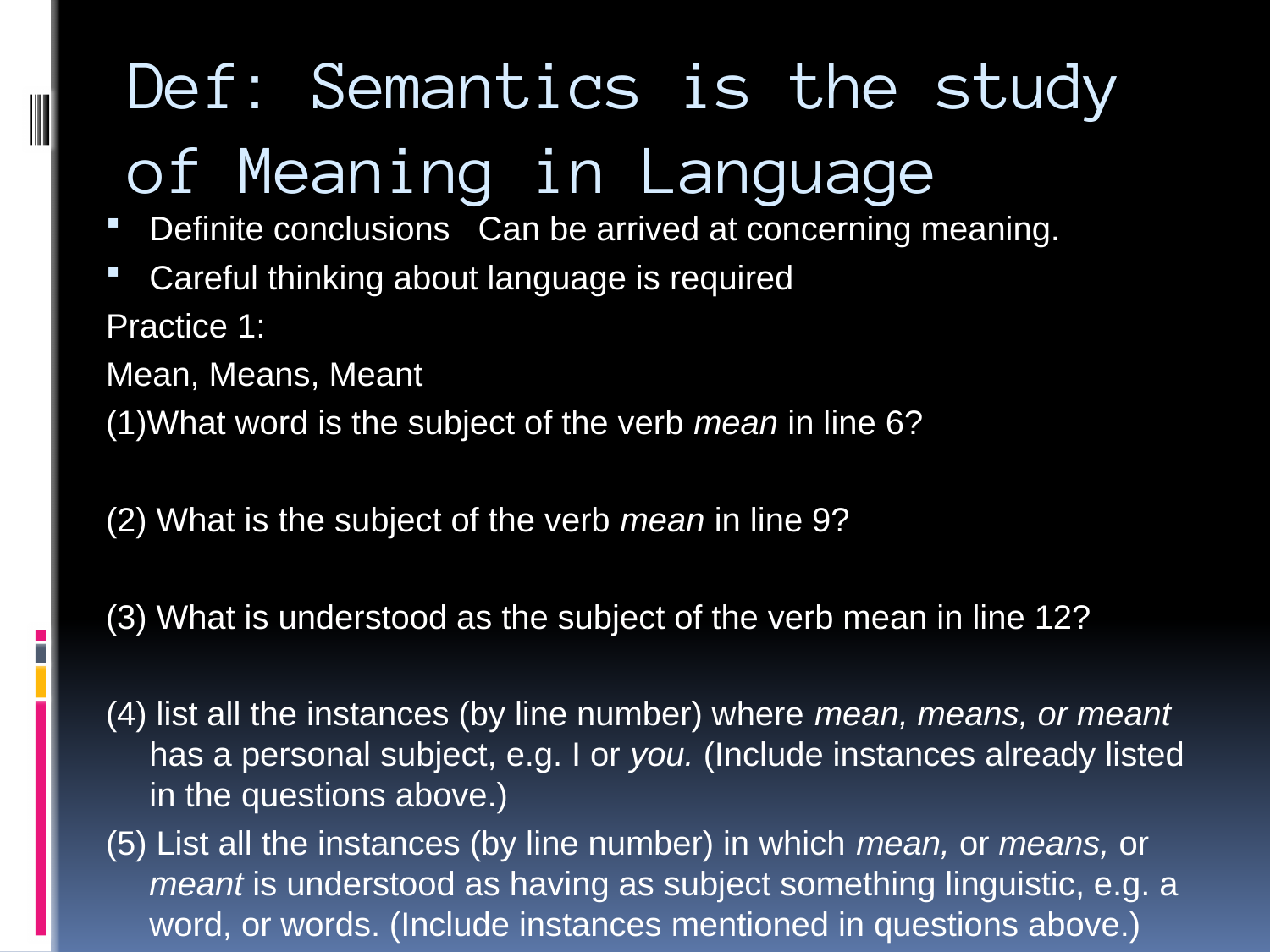

# Def: Semantics is the study of Meaning in Language
Definite conclusions   Can be arrived at concerning meaning.
Careful thinking about language is required
Practice 1:
Mean, Means, Meant
(1)What word is the subject of the verb mean in line 6?

(2) What is the subject of the verb mean in line 9?

(3) What is understood as the subject of the verb mean in line 12?

(4) list all the instances (by line number) where mean, means, or meant has a personal subject, e.g. I or you. (Include instances already listed in the questions above.)
(5) List all the instances (by line number) in which mean, or means, or
meant is understood as having as subject something linguistic, e.g. a word, or words. (Include instances mentioned in questions above.)